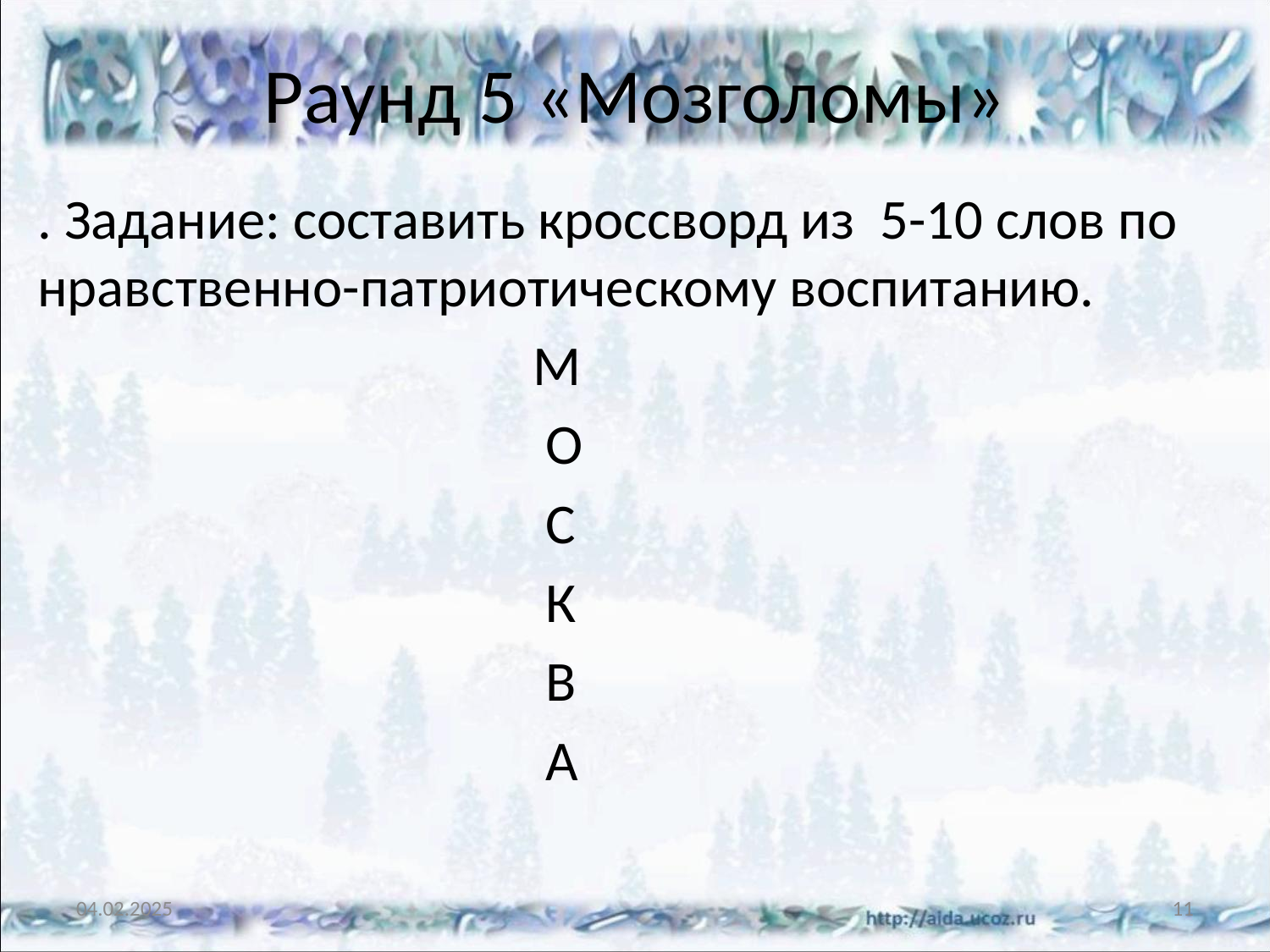

# Раунд 5 «Мозголомы»
. Задание: составить кроссворд из  5-10 слов по  нравственно-патриотическому воспитанию.
                                       М
                                        О
                                        С
                                        К
                                        В
                                        А
04.02.2025
11